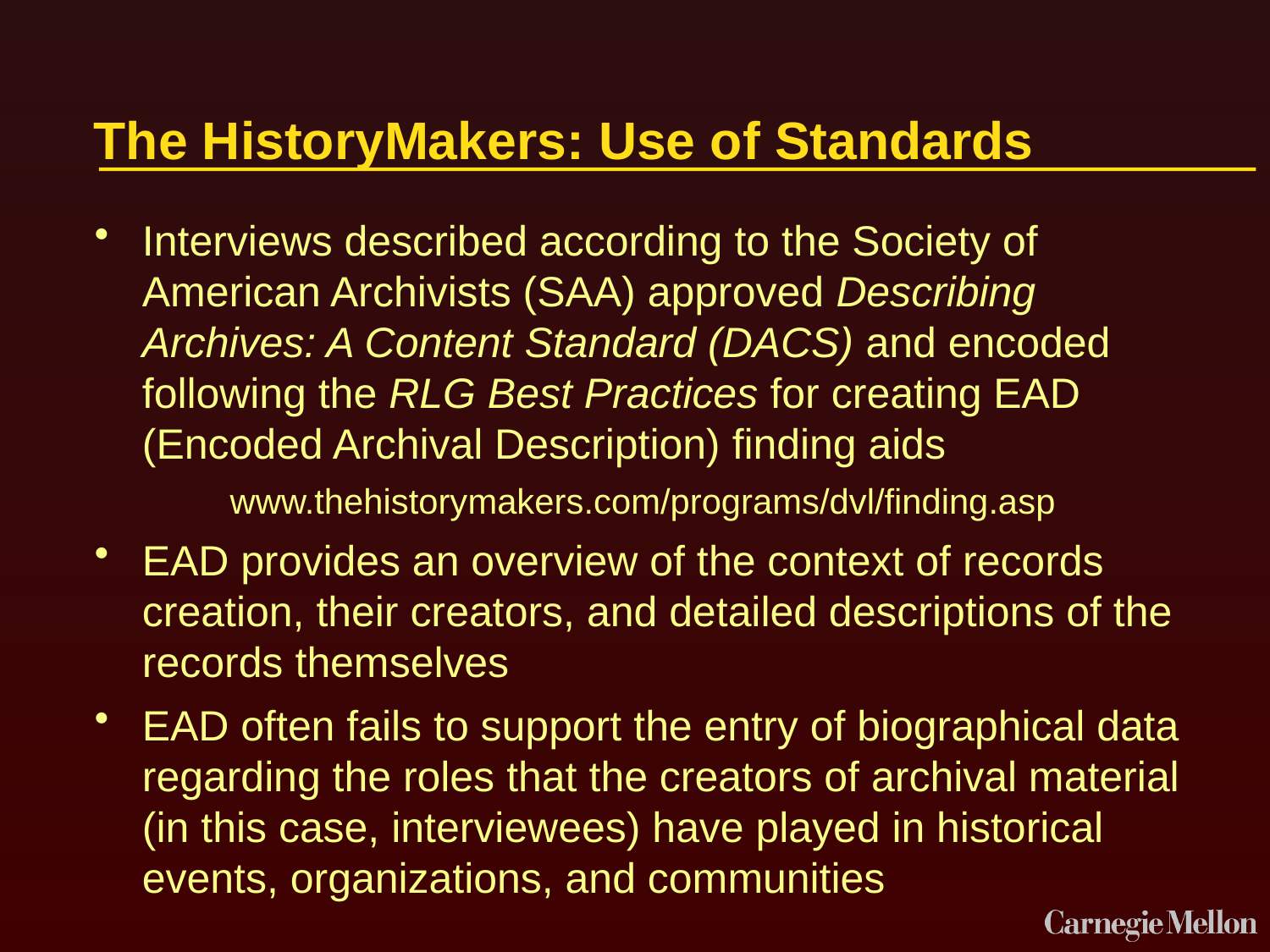

# The HistoryMakers: Use of Standards
Interviews described according to the Society of American Archivists (SAA) approved Describing Archives: A Content Standard (DACS) and encoded following the RLG Best Practices for creating EAD (Encoded Archival Description) finding aids
www.thehistorymakers.com/programs/dvl/finding.asp
EAD provides an overview of the context of records creation, their creators, and detailed descriptions of the records themselves
EAD often fails to support the entry of biographical data regarding the roles that the creators of archival material (in this case, interviewees) have played in historical events, organizations, and communities